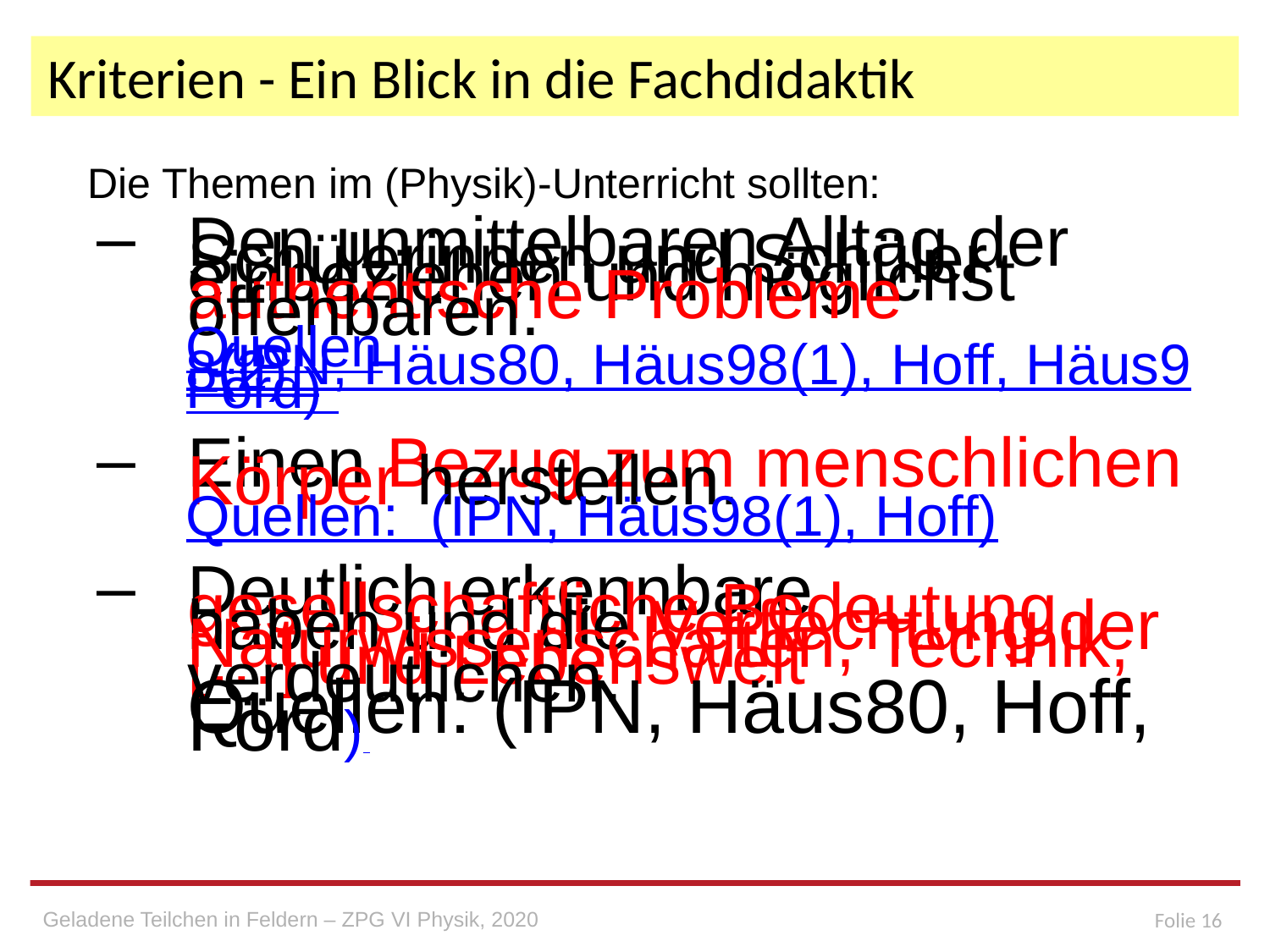

# Kriterien - Ein Blick in die Fachdidaktik
Die Themen im (Physik)-Unterricht sollten:
Den unmittelbaren Alltag der Schülerinnen und Schüler einbeziehen und möglichst authentische Probleme offenbaren.
Quellen: (IPN, Häus80, Häus98(1), Hoff, Häus98(2), Förd)

Einen Bezug zum menschlichen Körper herstellen.
Quellen:  (IPN, Häus98(1), Hoff)

Deutlich erkennbare gesellschaftliche Bedeutung haben und die Verflechtung der Naturwissenschaften, Technik, […] und Lebenswelt verdeutlichen.
	Quellen: (IPN, Häus80, Hoff, Förd)

Geladene Teilchen in Feldern – ZPG VI Physik, 2020
Folie 16